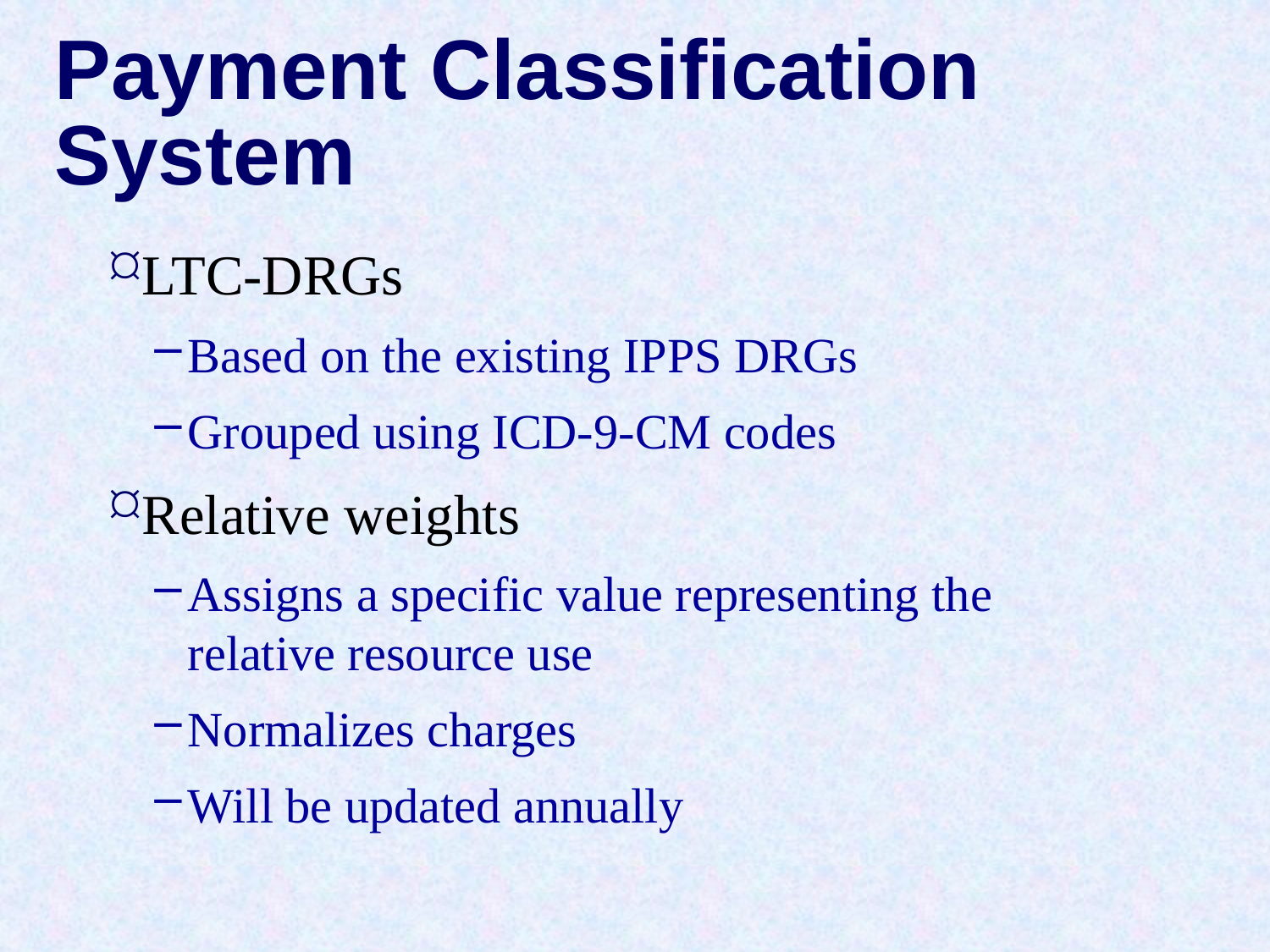

# Payment Classification System
LTC-DRGs
Based on the existing IPPS DRGs
Grouped using ICD-9-CM codes
Relative weights
Assigns a specific value representing the relative resource use
Normalizes charges
Will be updated annually